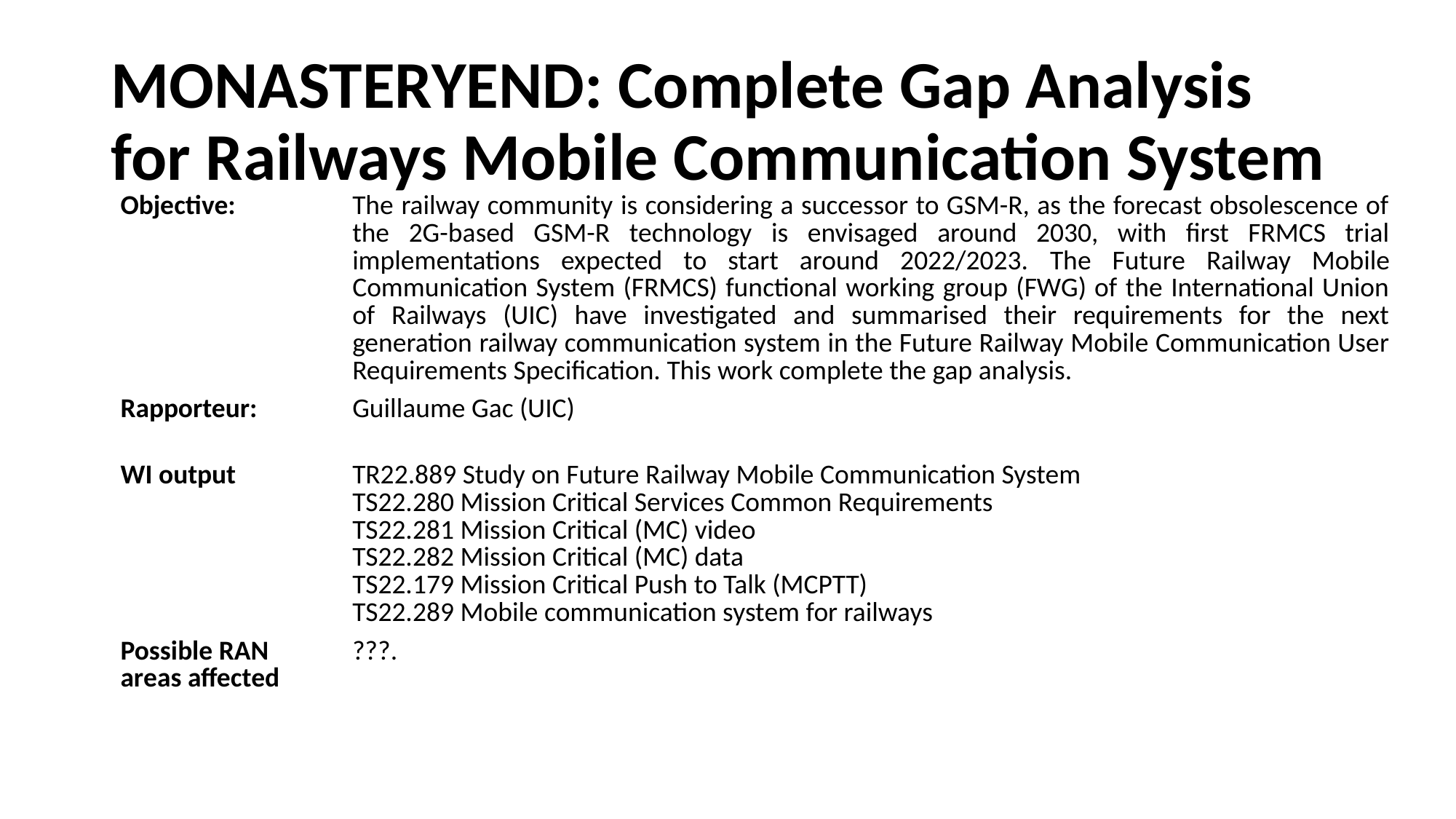

# MONASTERYEND: Complete Gap Analysis for Railways Mobile Communication System
| Objective: | The railway community is considering a successor to GSM-R, as the forecast obsolescence of the 2G-based GSM-R technology is envisaged around 2030, with first FRMCS trial implementations expected to start around 2022/2023. The Future Railway Mobile Communication System (FRMCS) functional working group (FWG) of the International Union of Railways (UIC) have investigated and summarised their requirements for the next generation railway communication system in the Future Railway Mobile Communication User Requirements Specification. This work complete the gap analysis. |
| --- | --- |
| Rapporteur: | Guillaume Gac (UIC) |
| WI output | TR22.889 Study on Future Railway Mobile Communication System TS22.280 Mission Critical Services Common Requirements TS22.281 Mission Critical (MC) video TS22.282 Mission Critical (MC) data TS22.179 Mission Critical Push to Talk (MCPTT) TS22.289 Mobile communication system for railways |
| Possible RAN areas affected | ???. |